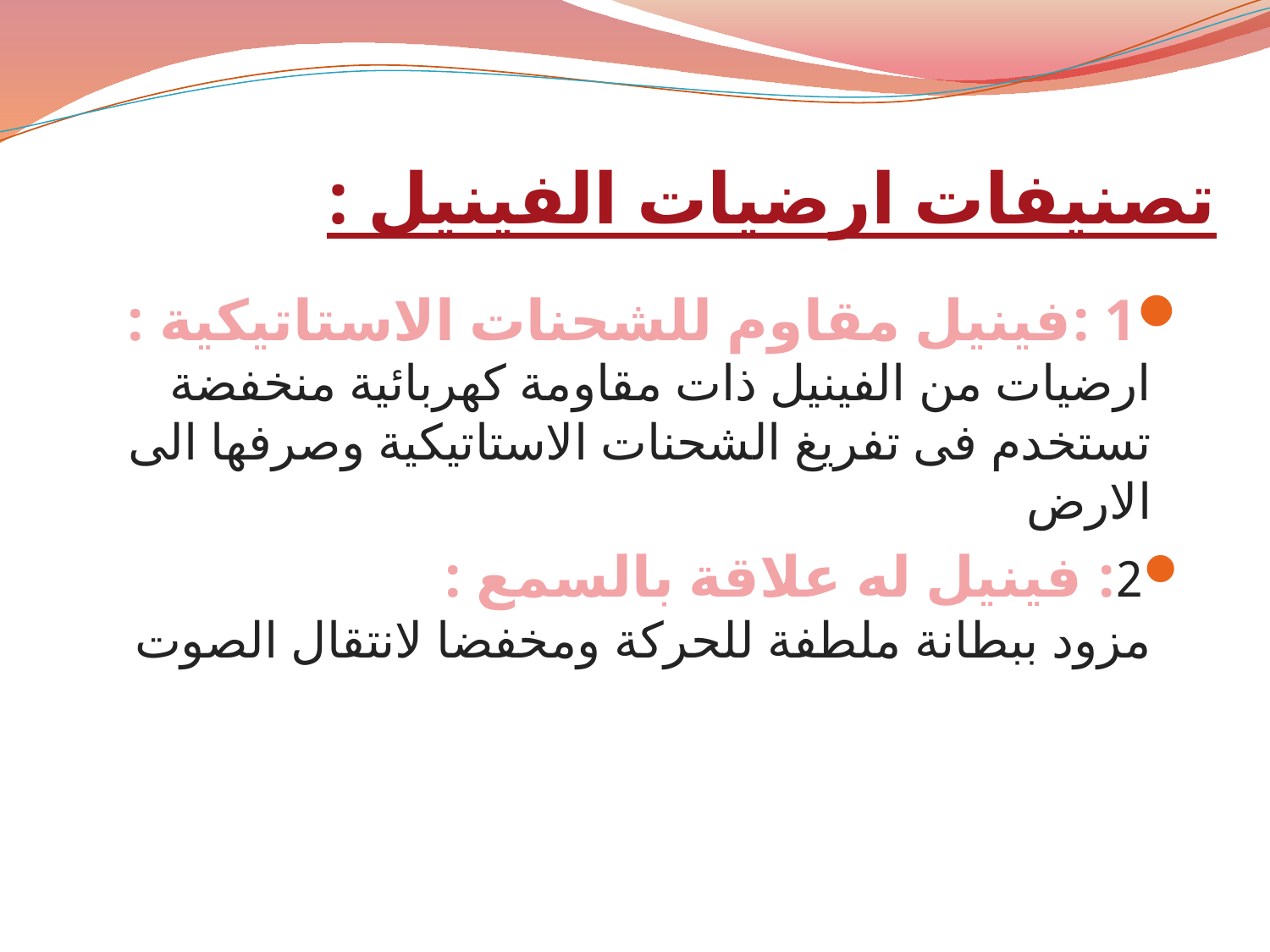

# تصنيفات ارضيات الفينيل :
1 :فينيل مقاوم للشحنات الاستاتيكية :
ارضيات من الفينيل ذات مقاومة كهربائية منخفضة تستخدم فى تفريغ الشحنات الاستاتيكية وصرفها الى الارض
2: فينيل له علاقة بالسمع :
مزود ببطانة ملطفة للحركة ومخفضا لانتقال الصوت